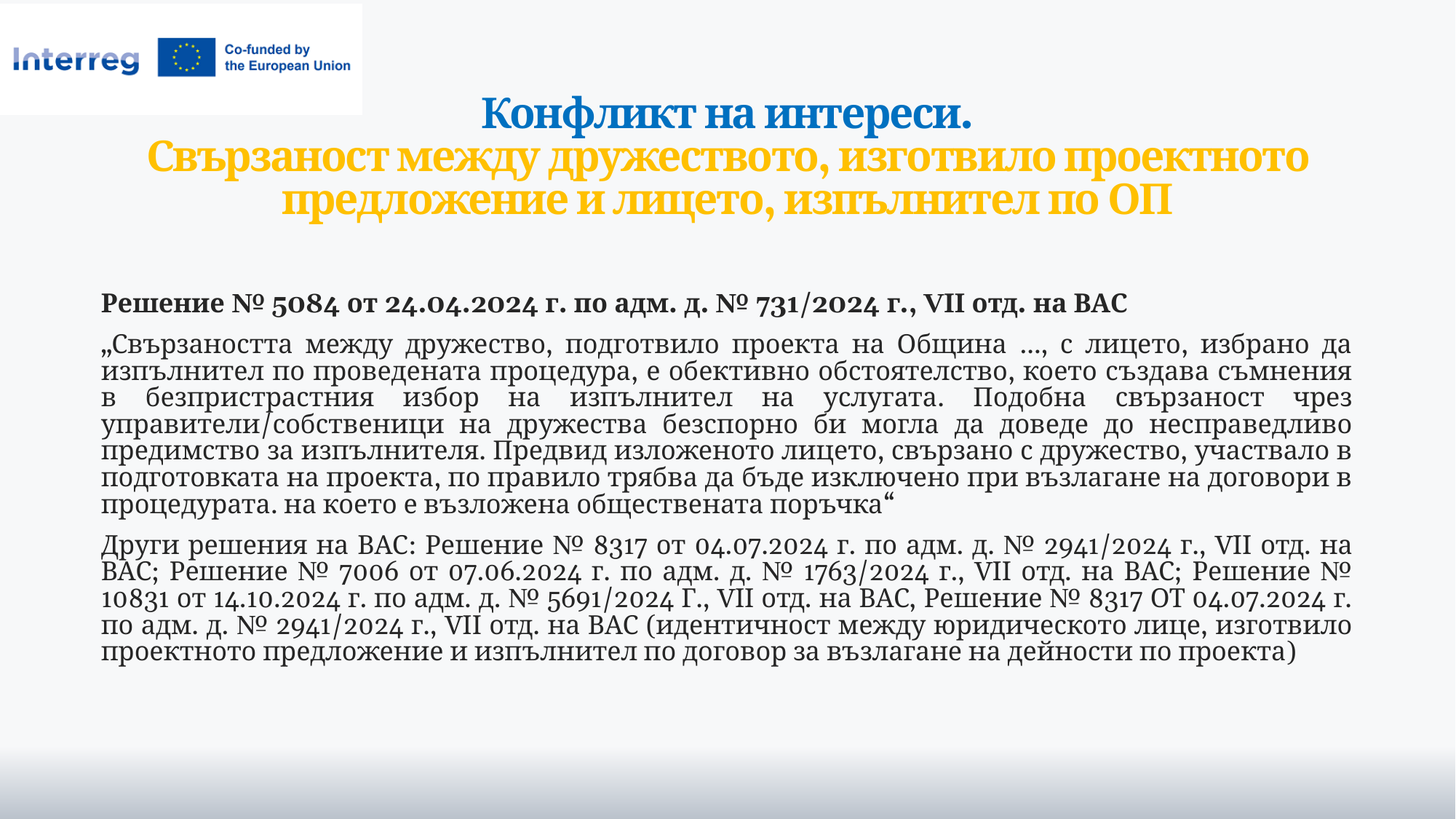

# Конфликт на интереси. Свързаност между дружеството, изготвило проектното предложение и лицето, изпълнител по ОП

Решение № 5084 от 24.04.2024 г. по адм. д. № 731/2024 г., VІІ отд. на ВАС
„Свързаността между дружество, подготвило проекта на Община ..., с лицето, избрано да изпълнител по проведената процедура, е обективно обстоятелство, което създава съмнения в безпристрастния избор на изпълнител на услугата. Подобна свързаност чрез управители/собственици на дружества безспорно би могла да доведе до несправедливо предимство за изпълнителя. Предвид изложеното лицето, свързано с дружество, участвало в подготовката на проекта, по правило трябва да бъде изключено при възлагане на договори в процедурата. на което е възложена обществената поръчка“
Други решения на ВАС: Решение № 8317 от 04.07.2024 г. по адм. д. № 2941/2024 г., VІІ отд. на ВАС; Решение № 7006 от 07.06.2024 г. по адм. д. № 1763/2024 г., VІІ отд. на ВАС; Решение № 10831 от 14.10.2024 г. по адм. д. № 5691/2024 Г., VІІ отд. на ВАС, Решение № 8317 ОТ 04.07.2024 г. по адм. д. № 2941/2024 г., VІІ отд. на ВАС (идентичност между юридическото лице, изготвило проектното предложение и изпълнител по договор за възлагане на дейности по проекта)